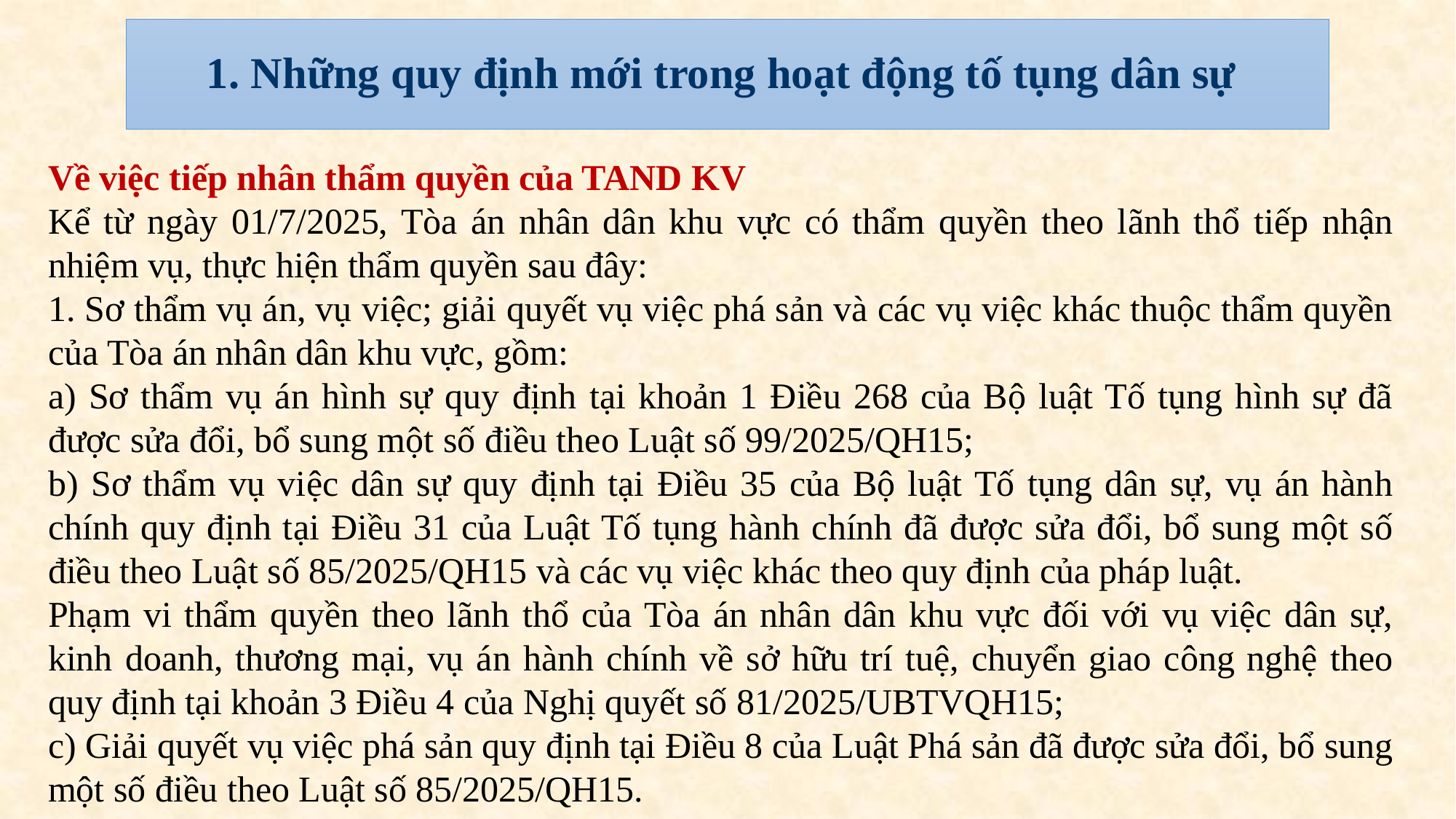

# 1. Những quy định mới trong hoạt động tố tụng dân sự
Về việc tiếp nhân thẩm quyền của TAND KV
Kể từ ngày 01/7/2025, Tòa án nhân dân khu vực có thẩm quyền theo lãnh thổ tiếp nhận nhiệm vụ, thực hiện thẩm quyền sau đây:
1. Sơ thẩm vụ án, vụ việc; giải quyết vụ việc phá sản và các vụ việc khác thuộc thẩm quyền của Tòa án nhân dân khu vực, gồm:
a) Sơ thẩm vụ án hình sự quy định tại khoản 1 Điều 268 của Bộ luật Tố tụng hình sự đã được sửa đổi, bổ sung một số điều theo Luật số 99/2025/QH15;
b) Sơ thẩm vụ việc dân sự quy định tại Điều 35 của Bộ luật Tố tụng dân sự, vụ án hành chính quy định tại Điều 31 của Luật Tố tụng hành chính đã được sửa đổi, bổ sung một số điều theo Luật số 85/2025/QH15 và các vụ việc khác theo quy định của pháp luật.
Phạm vi thẩm quyền theo lãnh thổ của Tòa án nhân dân khu vực đối với vụ việc dân sự, kinh doanh, thương mại, vụ án hành chính về sở hữu trí tuệ, chuyển giao công nghệ theo quy định tại khoản 3 Điều 4 của Nghị quyết số 81/2025/UBTVQH15;
c) Giải quyết vụ việc phá sản quy định tại Điều 8 của Luật Phá sản đã được sửa đổi, bổ sung một số điều theo Luật số 85/2025/QH15.